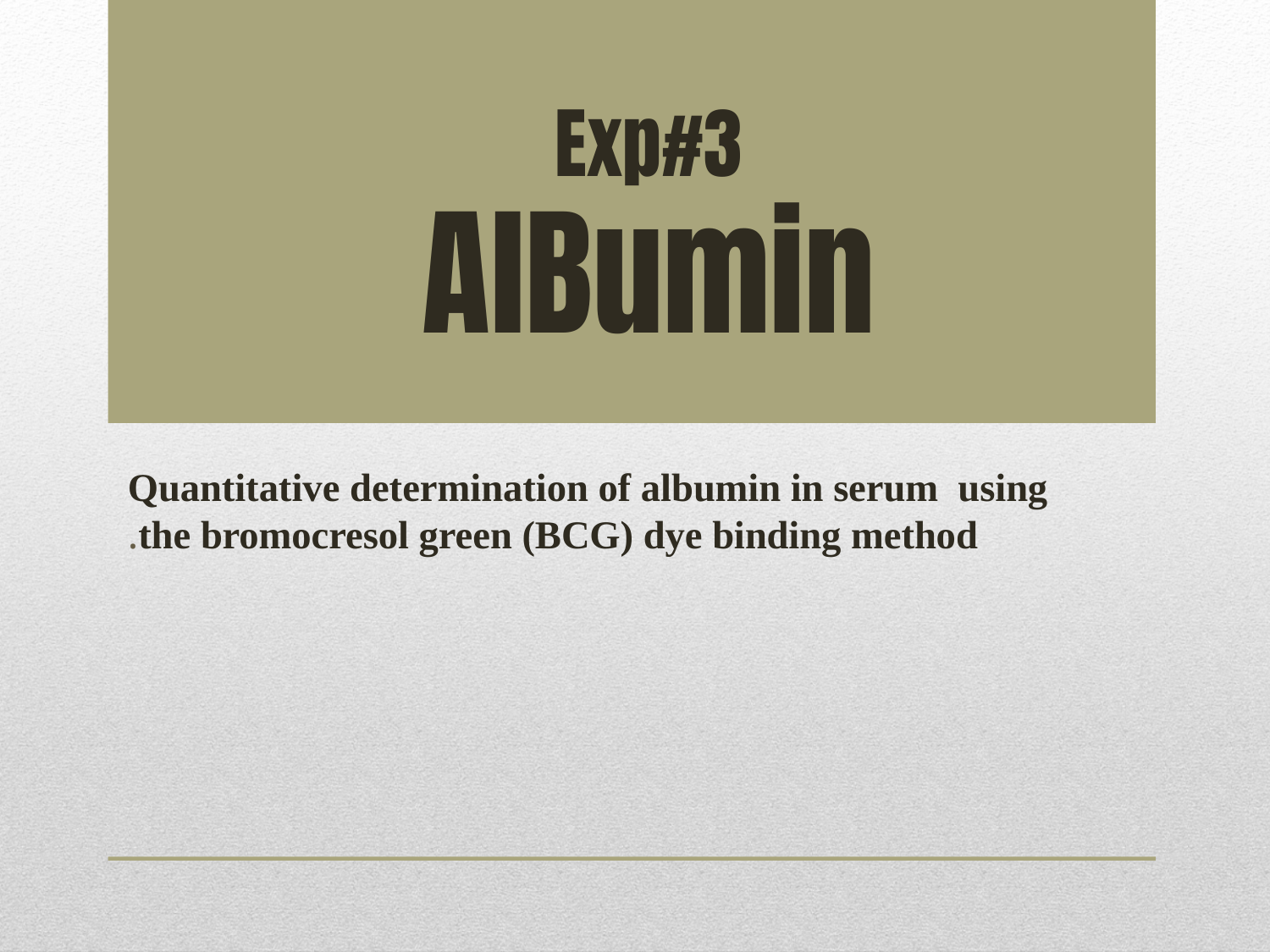

# Exp#3 AlBumin
Quantitative determination of albumin in serum  using the bromocresol green (BCG) dye binding method.